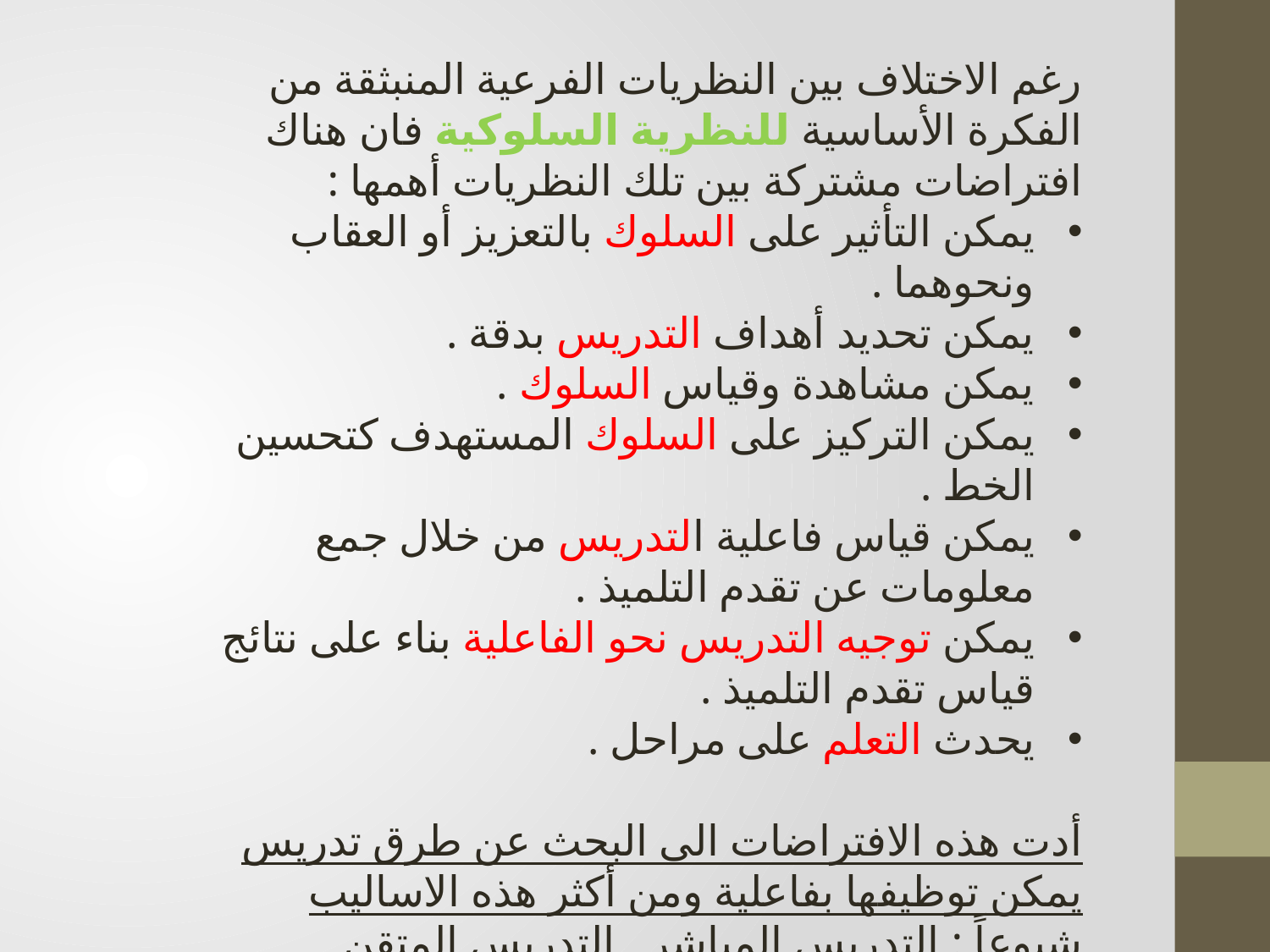

رغم الاختلاف بين النظريات الفرعية المنبثقة من الفكرة الأساسية للنظرية السلوكية فان هناك افتراضات مشتركة بين تلك النظريات أهمها :
يمكن التأثير على السلوك بالتعزيز أو العقاب ونحوهما .
يمكن تحديد أهداف التدريس بدقة .
يمكن مشاهدة وقياس السلوك .
يمكن التركيز على السلوك المستهدف كتحسين الخط .
يمكن قياس فاعلية التدريس من خلال جمع معلومات عن تقدم التلميذ .
يمكن توجيه التدريس نحو الفاعلية بناء على نتائج قياس تقدم التلميذ .
يحدث التعلم على مراحل .

أدت هذه الافتراضات الى البحث عن طرق تدريس يمكن توظيفها بفاعلية ومن أكثر هذه الاساليب شيوعاً : التدريس المباشر , التدريس المتقن , التدريس التشخيصي والوصفي .